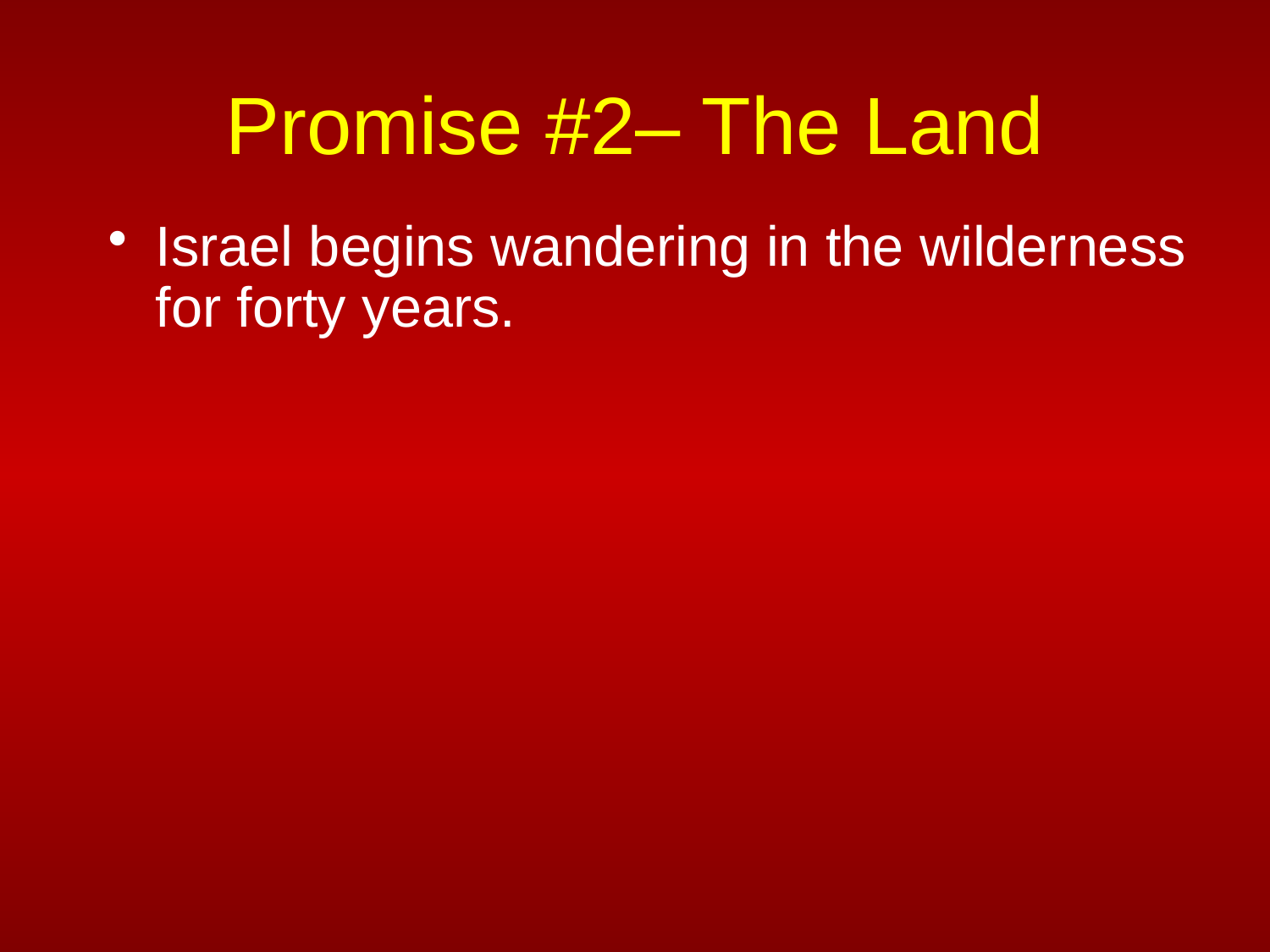

# Promise #2– The Land
Israel begins wandering in the wilderness for forty years.